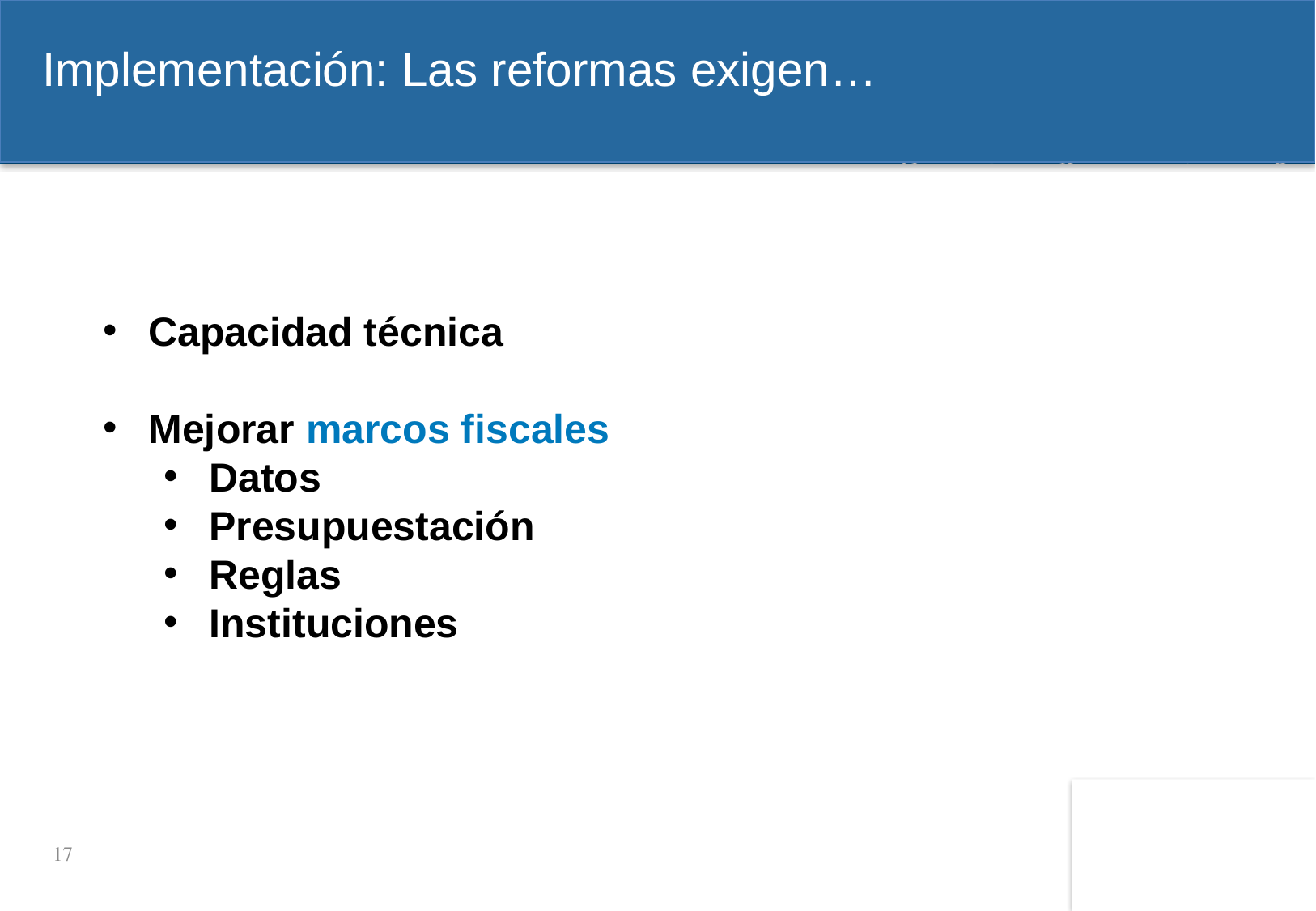

# Implementación: Las reformas exigen…

Capacidad técnica

Mejorar marcos fiscales
Datos
Presupuestación
Reglas
Instituciones

17